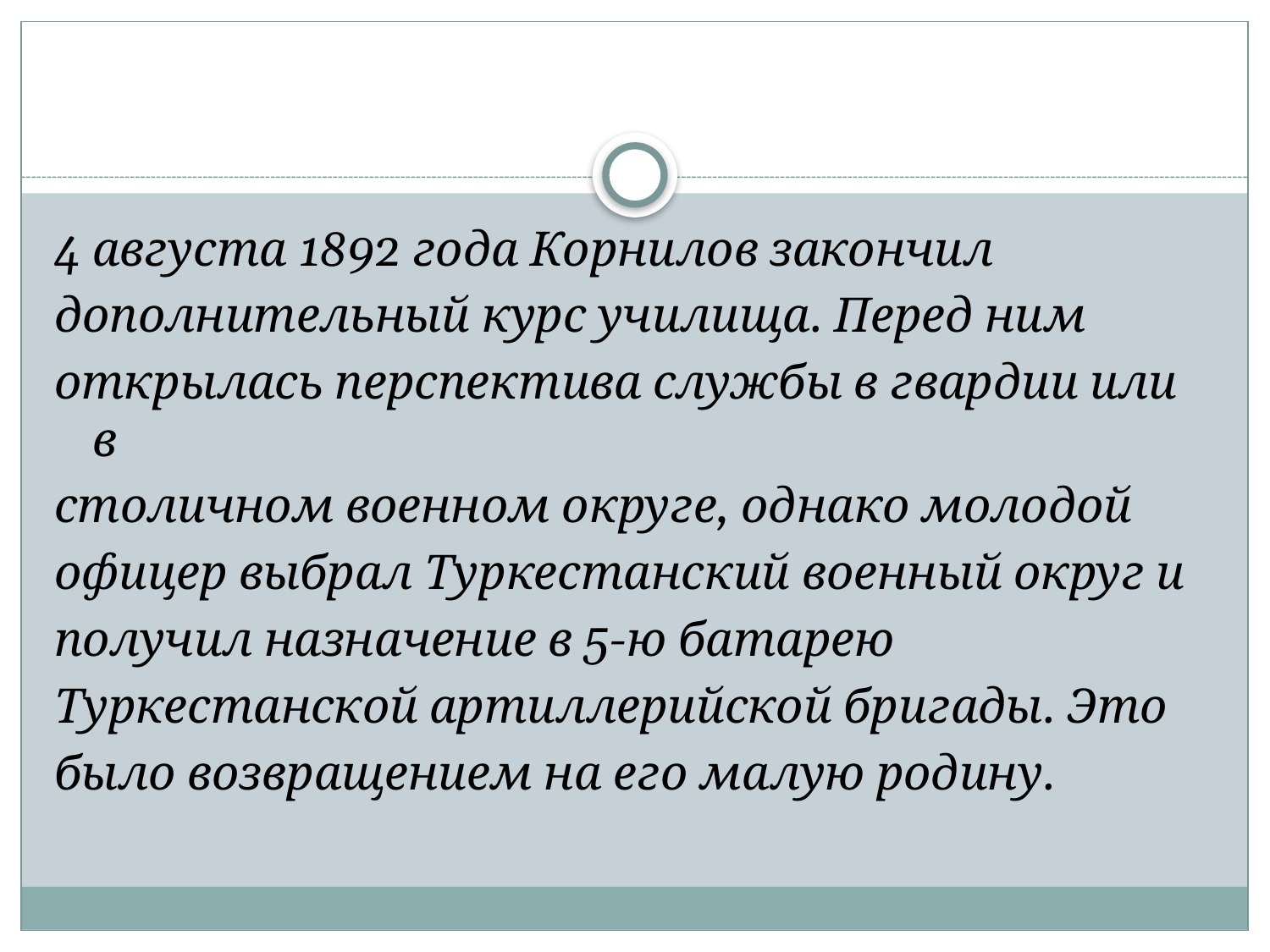

#
4 августа 1892 года Корнилов закончил
дополнительный курс училища. Перед ним
открылась перспектива службы в гвардии или в
столичном военном округе, однако молодой
офицер выбрал Туркестанский военный округ и
получил назначение в 5-ю батарею
Туркестанской артиллерийской бригады. Это
было возвращением на его малую родину.